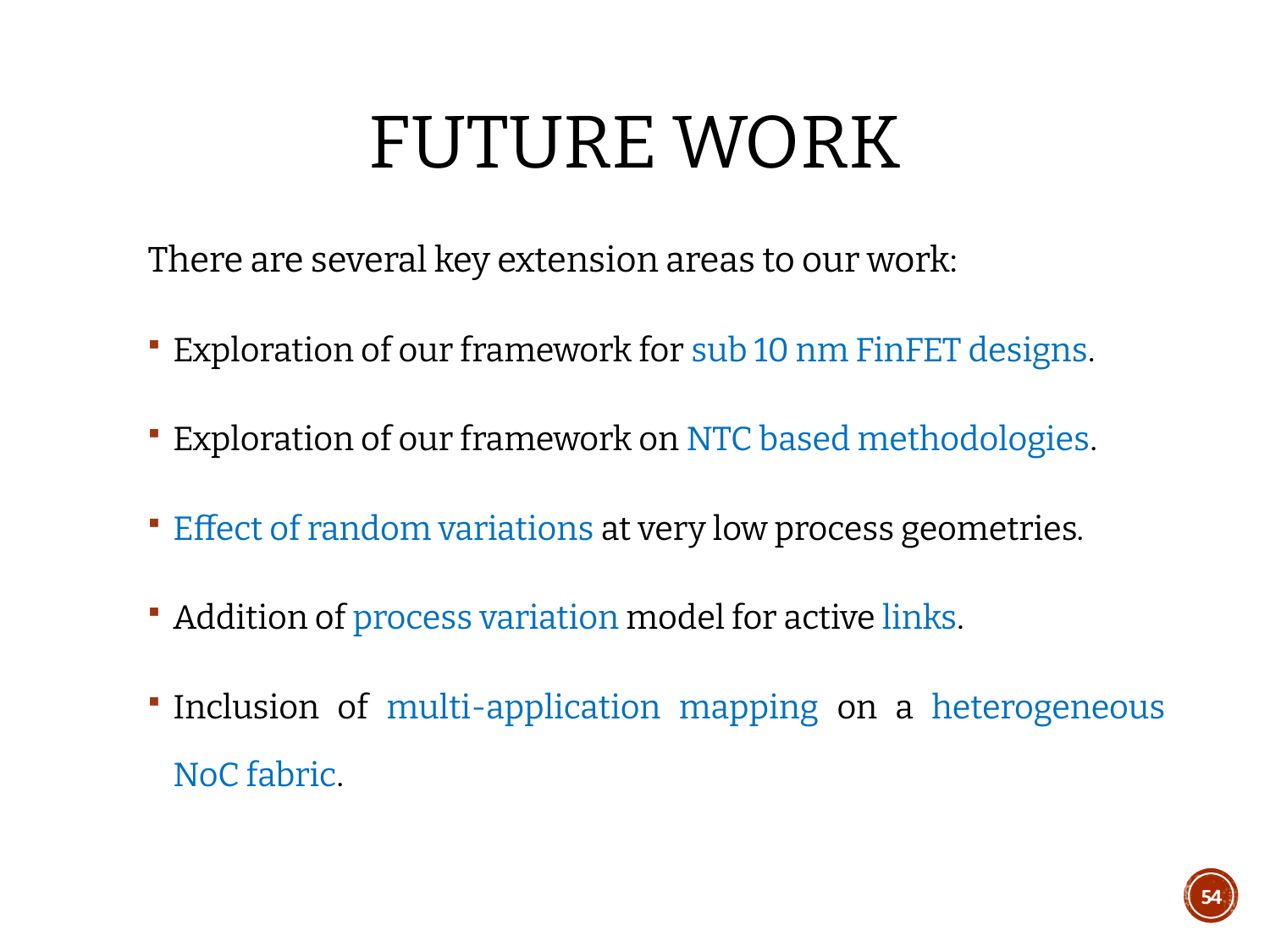

# FUTURE WORK
There are several key extension areas to our work:
Exploration of our framework for sub 10 nm FinFET designs.
Exploration of our framework on NTC based methodologies.
Effect of random variations at very low process geometries.
Addition of process variation model for active links.
Inclusion of multi-application mapping on a heterogeneous NoC fabric.

54